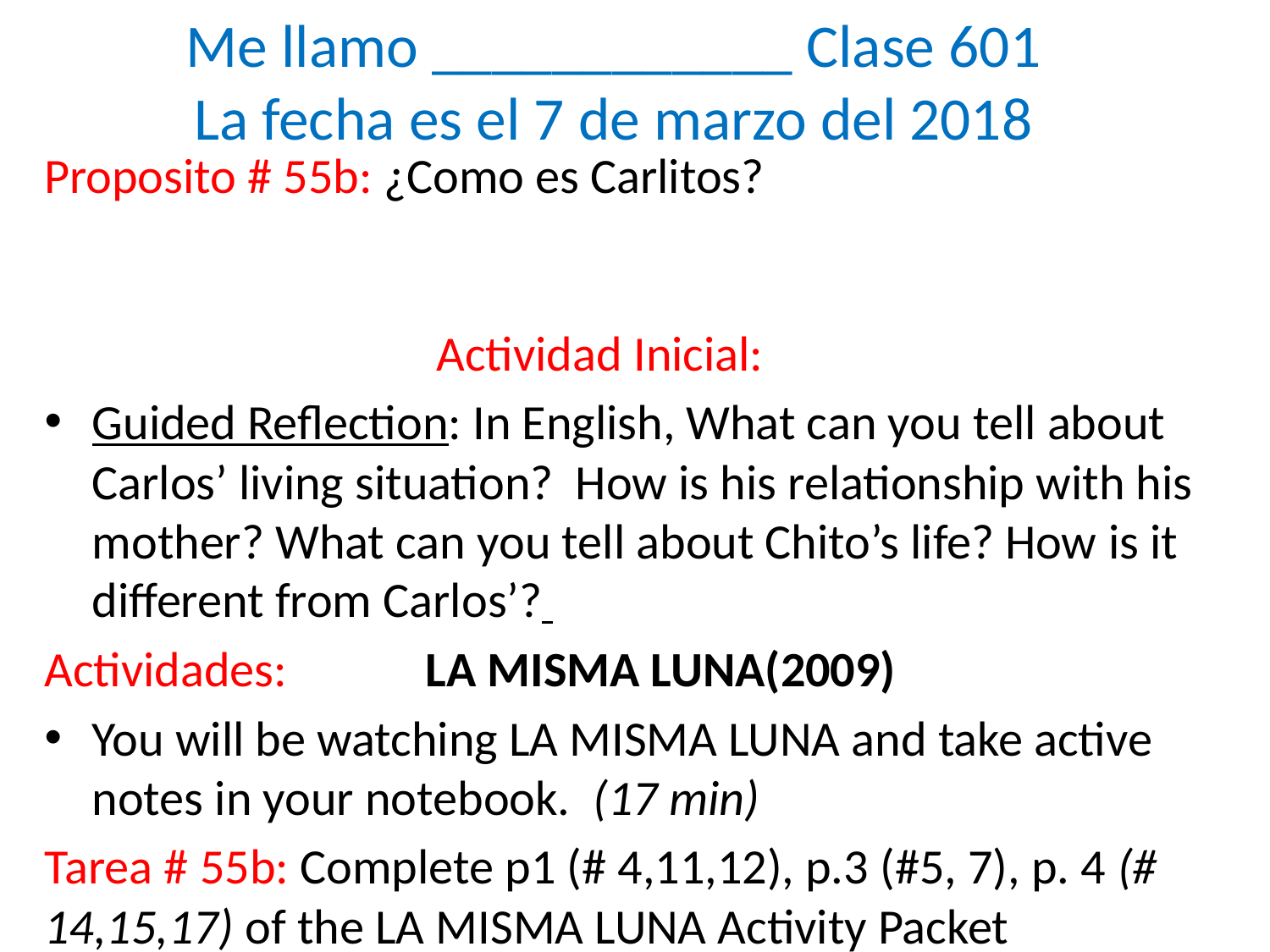

# Me llamo ____________ Clase 601 La fecha es el 7 de marzo del 2018
Proposito # 55b: ¿Como es Carlitos?                                                                                                                                                                                                                                                                                                    Actividad Inicial:
Guided Reflection: In English, What can you tell about Carlos’ living situation?  How is his relationship with his mother? What can you tell about Chito’s life? How is it different from Carlos’?
Actividades: 	LA MISMA LUNA(2009)
You will be watching LA MISMA LUNA and take active notes in your notebook.  (17 min)
Tarea # 55b: Complete p1 (# 4,11,12), p.3 (#5, 7), p. 4 (# 14,15,17) of the LA MISMA LUNA Activity Packet